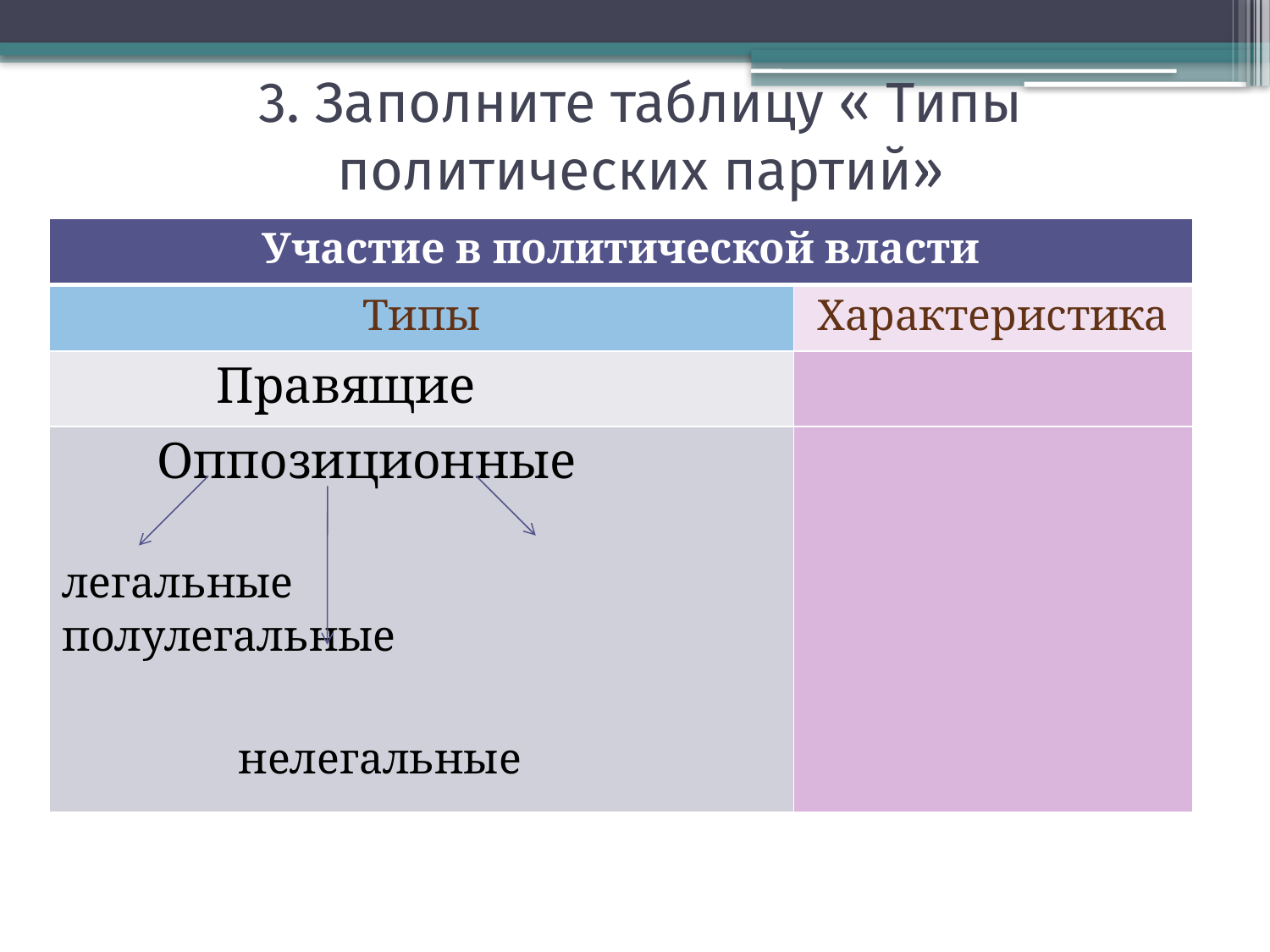

# 3. Заполните таблицу « Типы политических партий»
| Участие в политической власти |  |
| --- | --- |
| Типы | Характеристика |
| Правящие |  |
| Оппозиционные легальные полулегальные нелегальные |  |